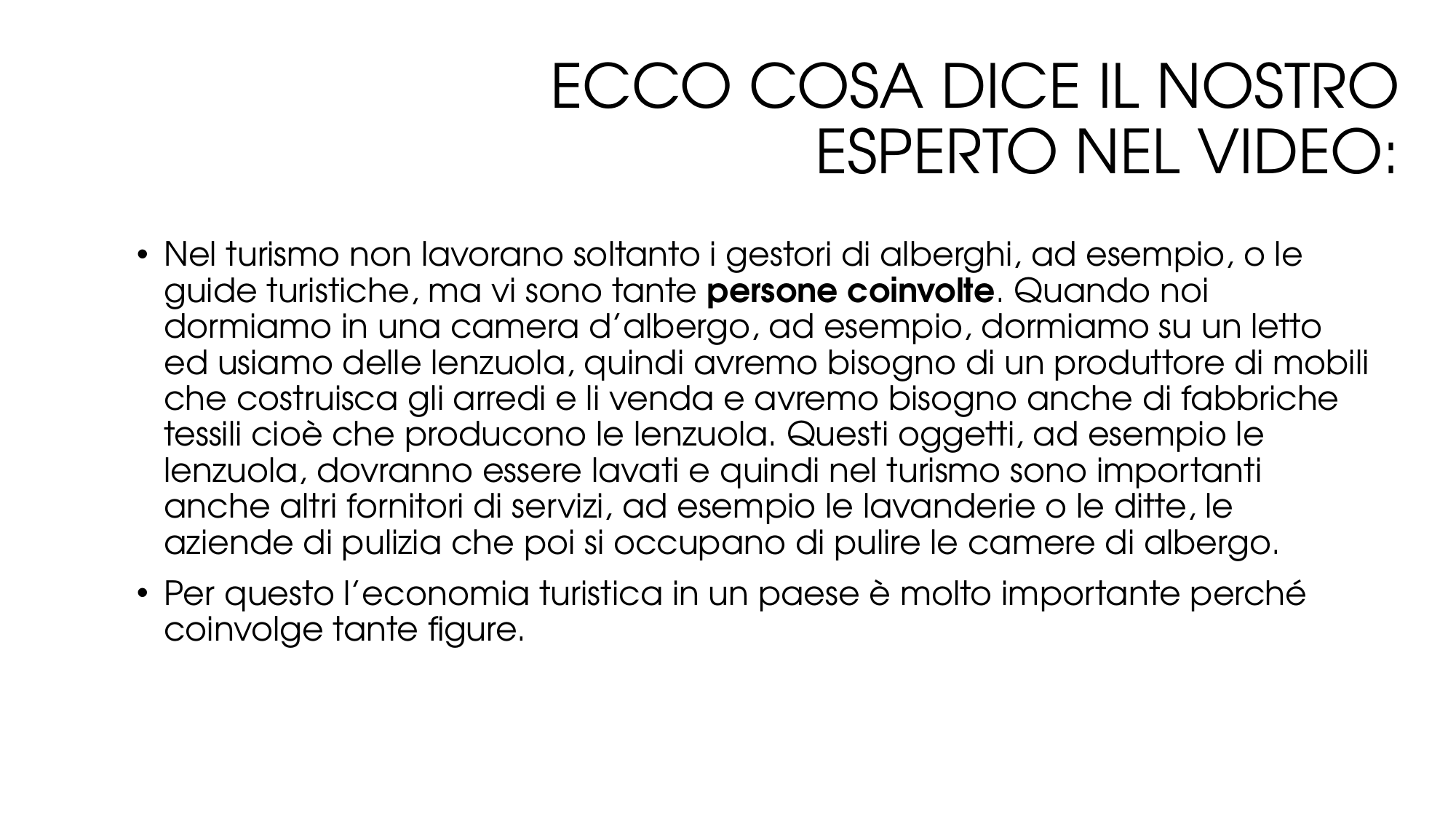

# Ecco cosa dice il nostro esperto nel video:
Nel turismo non lavorano soltanto i gestori di alberghi, ad esempio, o le guide turistiche, ma vi sono tante persone coinvolte. Quando noi dormiamo in una camera d’albergo, ad esempio, dormiamo su un letto ed usiamo delle lenzuola, quindi avremo bisogno di un produttore di mobili che costruisca gli arredi e li venda e avremo bisogno anche di fabbriche tessili cioè che producono le lenzuola. Questi oggetti, ad esempio le lenzuola, dovranno essere lavati e quindi nel turismo sono importanti anche altri fornitori di servizi, ad esempio le lavanderie o le ditte, le aziende di pulizia che poi si occupano di pulire le camere di albergo.
Per questo l’economia turistica in un paese è molto importante perché coinvolge tante figure.